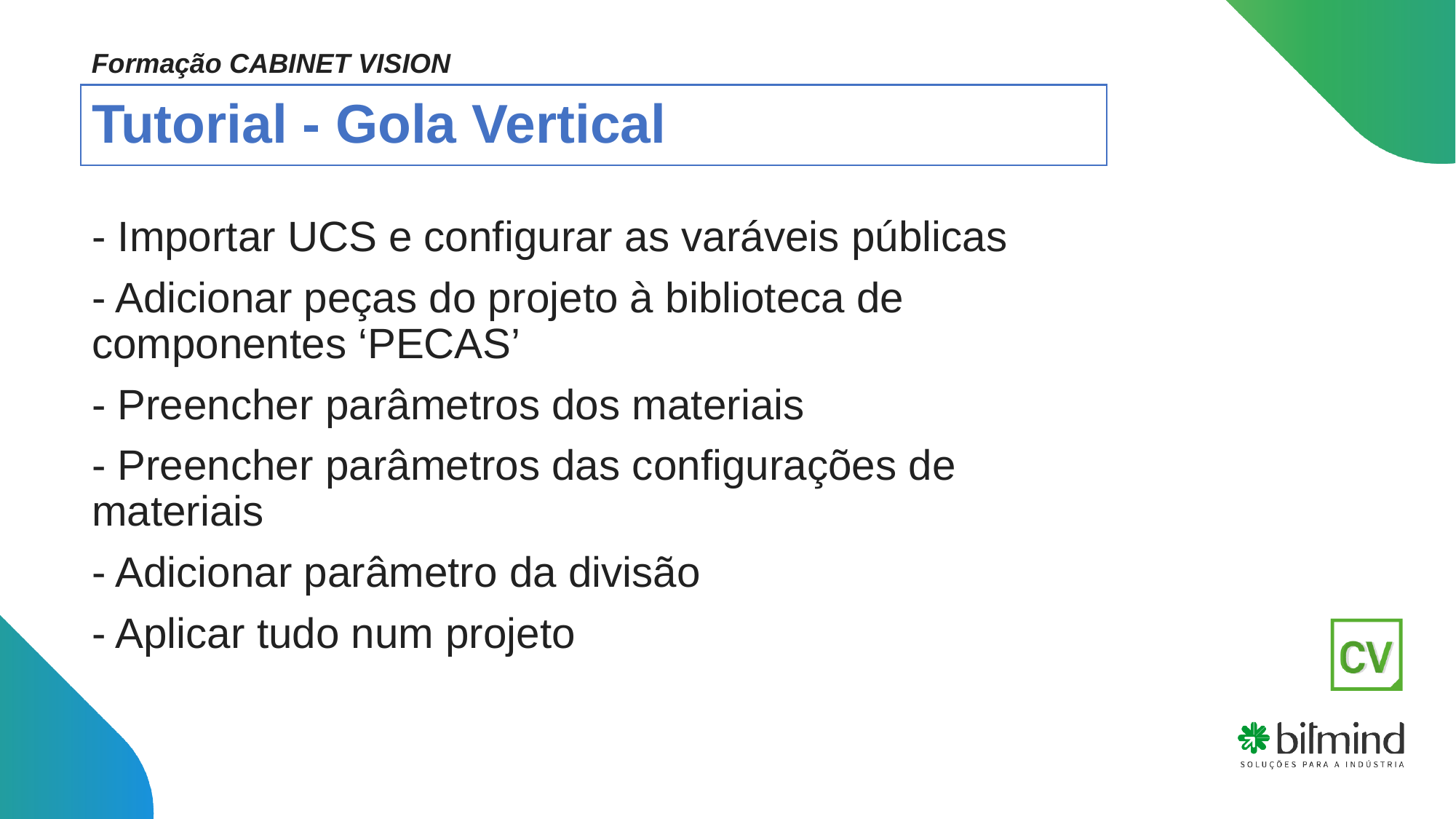

Formação CABINET VISION
# Tutorial - Gola Vertical
- Importar UCS e configurar as varáveis públicas
- Adicionar peças do projeto à biblioteca de componentes ‘PECAS’
- Preencher parâmetros dos materiais
- Preencher parâmetros das configurações de materiais
- Adicionar parâmetro da divisão
- Aplicar tudo num projeto